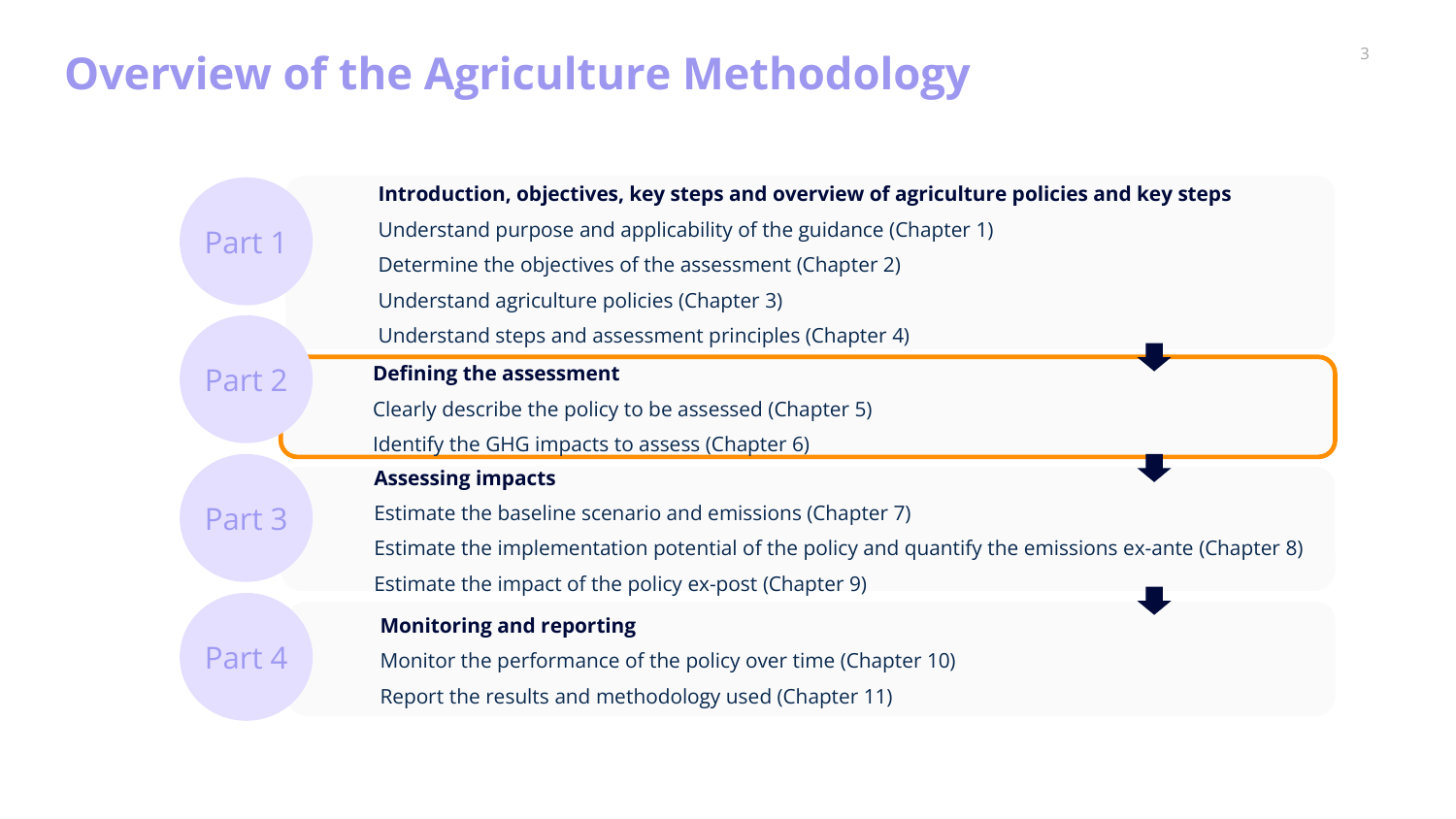

Overview of the Agriculture Methodology
Introduction, objectives, key steps and overview of agriculture policies and key steps
Understand purpose and applicability of the guidance (Chapter 1)
Determine the objectives of the assessment (Chapter 2)
Understand agriculture policies (Chapter 3)
Understand steps and assessment principles (Chapter 4)

Defining the assessment
Clearly describe the policy to be assessed (Chapter 5)
Identify the GHG impacts to assess (Chapter 6)

Assessing impacts
Estimate the baseline scenario and emissions (Chapter 7)
Estimate the implementation potential of the policy and quantify the emissions ex-ante (Chapter 8)
Estimate the impact of the policy ex-post (Chapter 9)

Monitoring and reporting
Monitor the performance of the policy over time (Chapter 10)
Report the results and methodology used (Chapter 11)
Part 1
Part 2
Part 3
Part 4